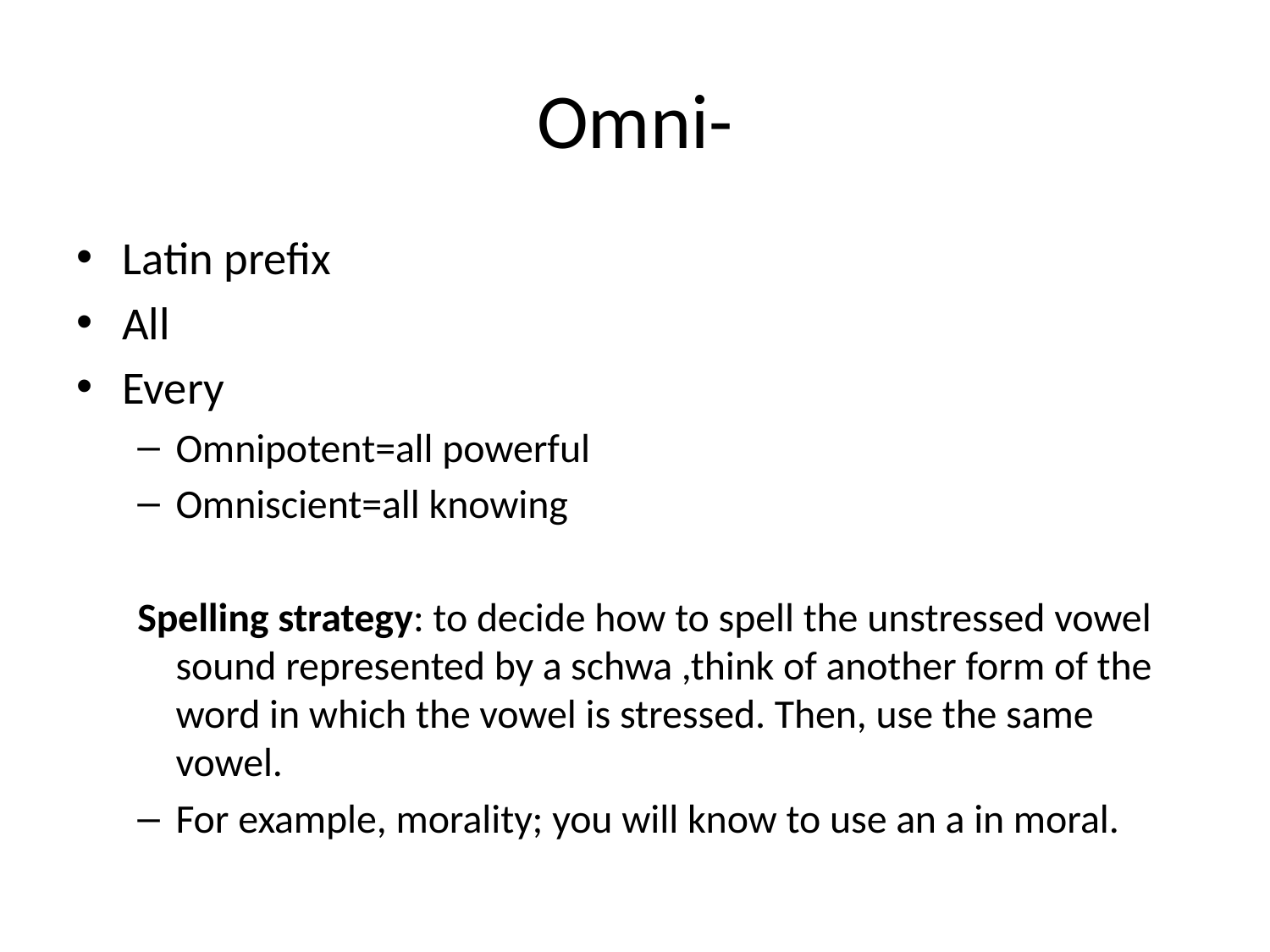

# Omni-
Latin prefix
All
Every
Omnipotent=all powerful
Omniscient=all knowing

Spelling strategy: to decide how to spell the unstressed vowel sound represented by a schwa ,think of another form of the word in which the vowel is stressed. Then, use the same vowel.
	For example, morality; you will know to use an a in moral.